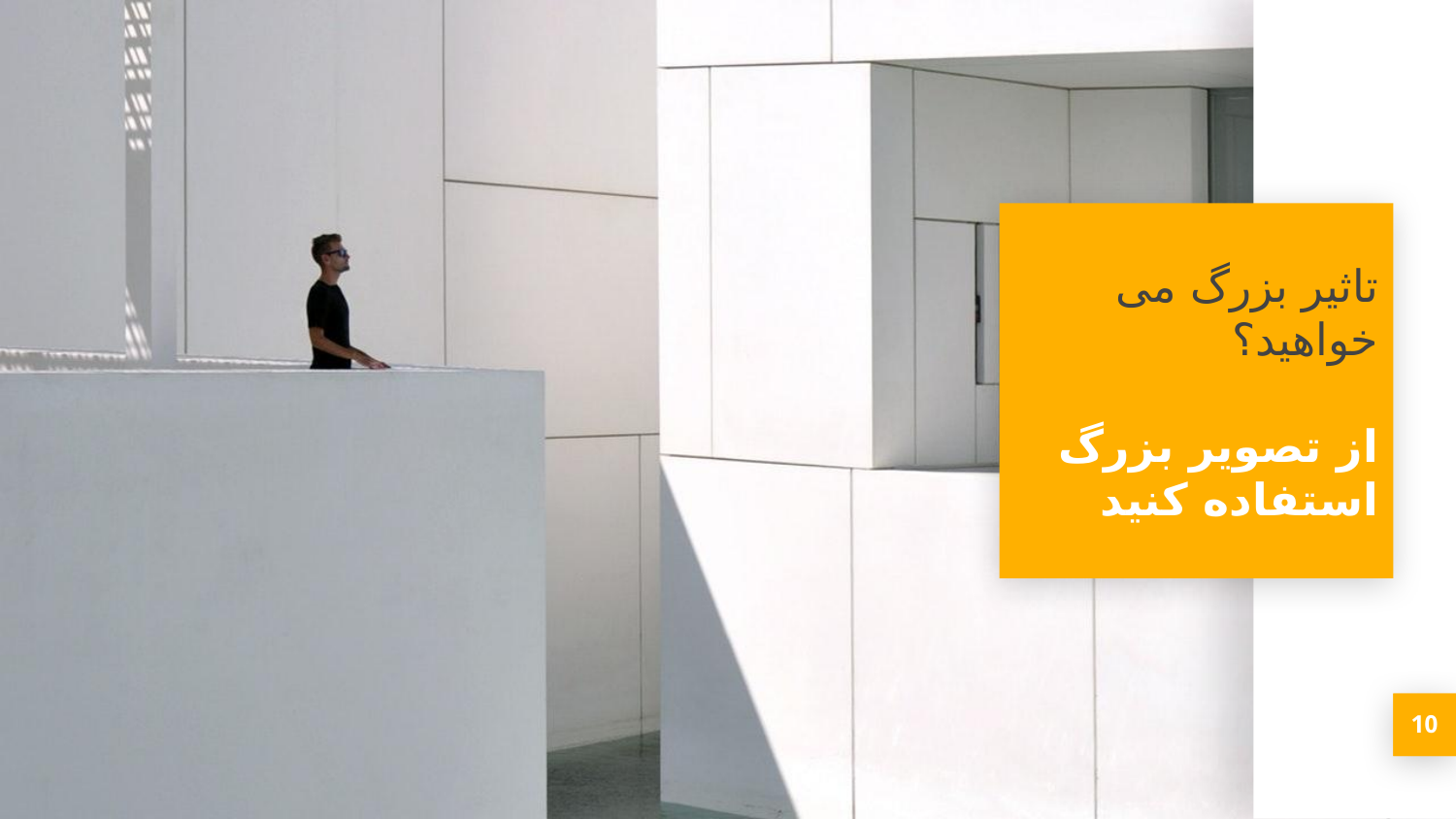

تاثیر بزرگ می خواهید؟

از تصویر بزرگ استفاده کنید
10